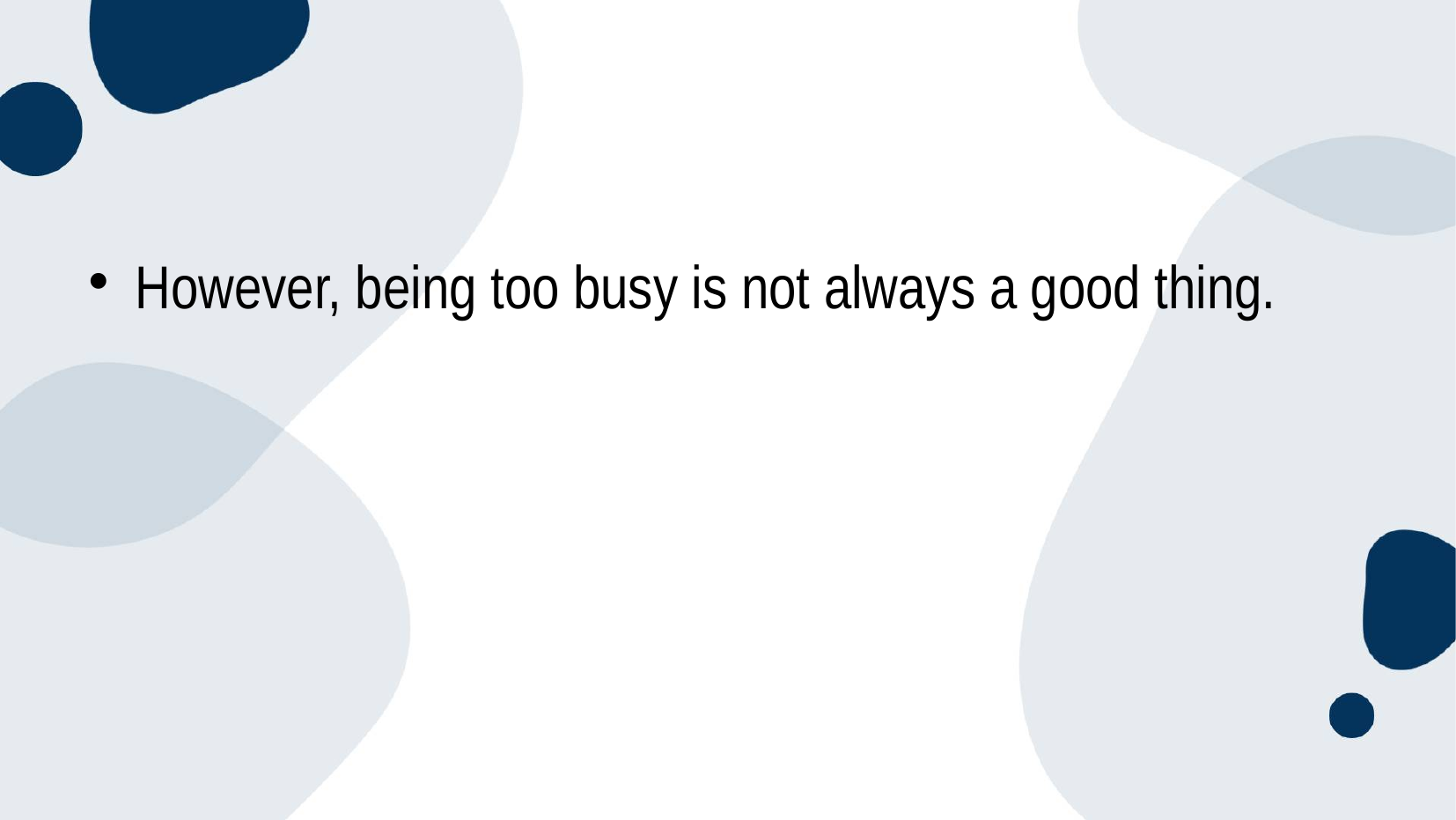

However, being too busy is not always a good thing.